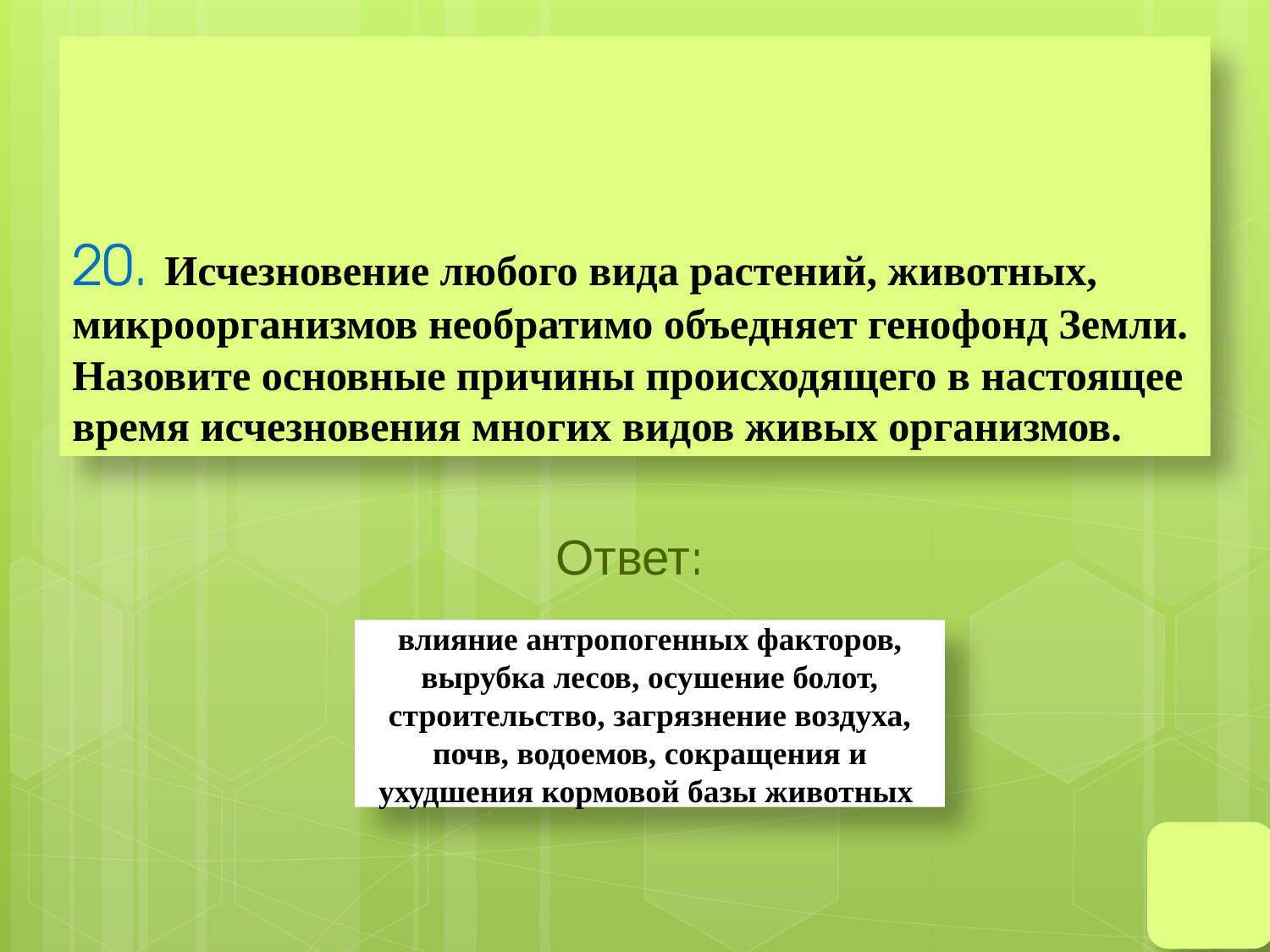

# 20. Исчезновение любого вида растений, животных, микроорганизмов необратимо объедняет генофонд Земли. Назовите основные причины происходящего в настоящее время исчезновения многих видов живых организмов.
Ответ:
влияние антропогенных факторов, вырубка лесов, осушение болот, строительство, загрязнение воздуха, почв, водоемов, сокращения и ухудшения кормовой базы животных